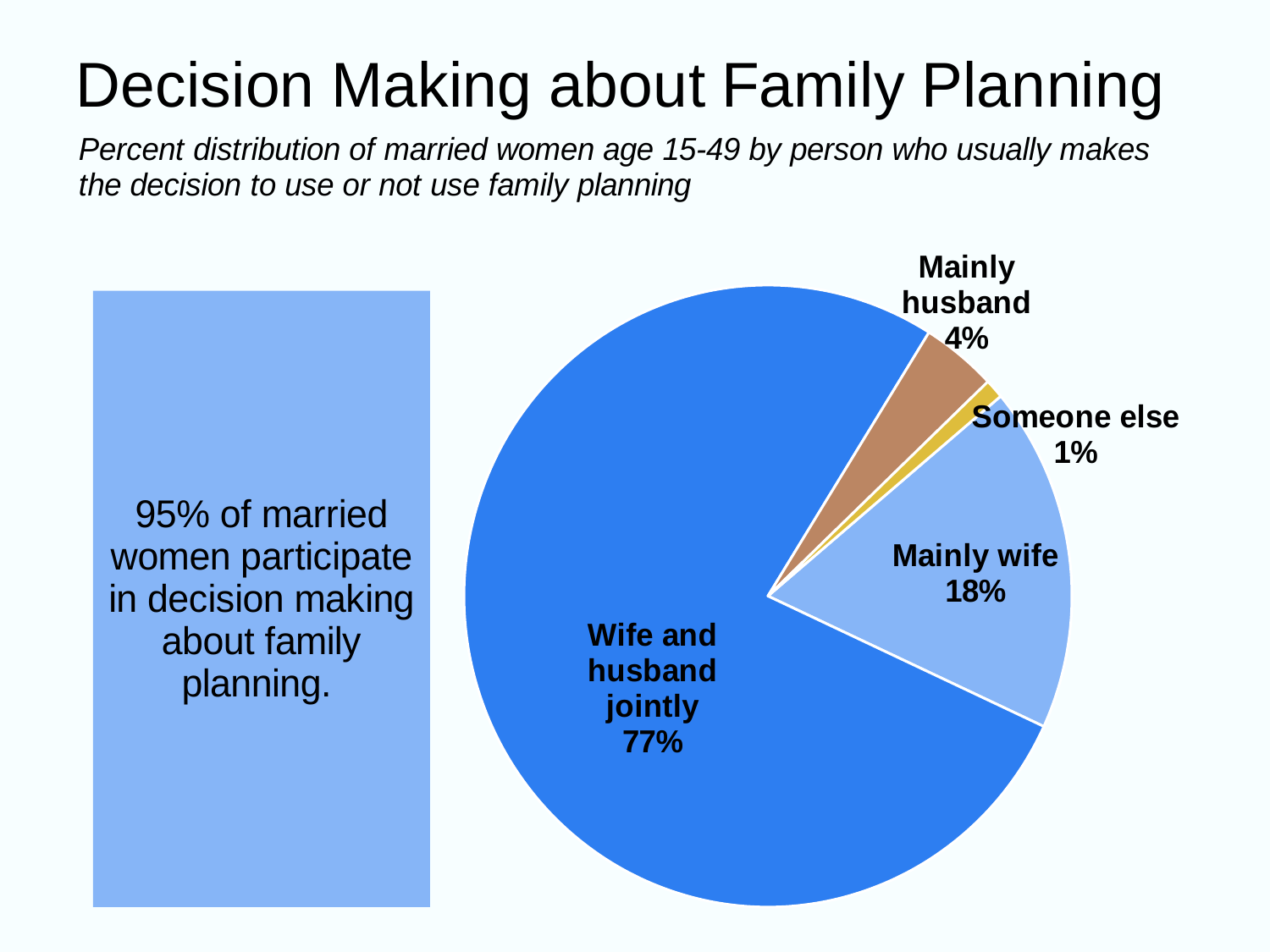

### Chart:

| Category | Sales |
|---|---|
| Mainly wife | 18.0 |
| Wife and husband jointly | 77.0 |
| Mainly husband | 4.0 |
| Someone else | 1.0 |